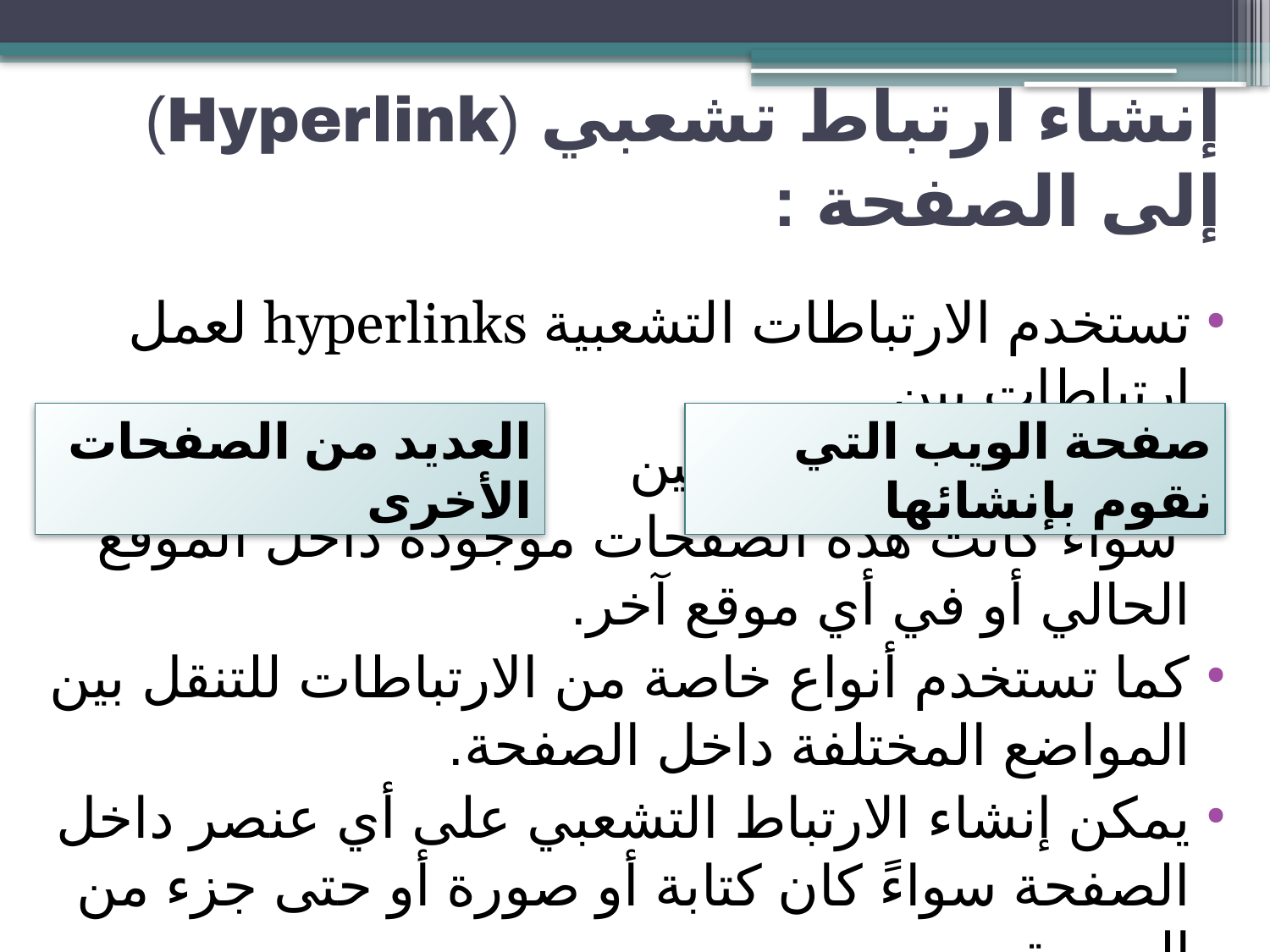

# إنشاء ارتباط تشعبي (Hyperlink) إلى الصفحة :

تستخدم الارتباطات التشعبية hyperlinks لعمل ارتباطات بين
					     وبين
   سواءً كانت هذه الصفحات موجودة داخل الموقع الحالي أو في أي موقع آخر.
كما تستخدم أنواع خاصة من الارتباطات للتنقل بين المواضع المختلفة داخل الصفحة.
يمكن إنشاء الارتباط التشعبي على أي عنصر داخل الصفحة سواءً كان كتابة أو صورة أو حتى جزء من الصورة.
العديد من الصفحات الأخرى
صفحة الويب التي نقوم بإنشائها